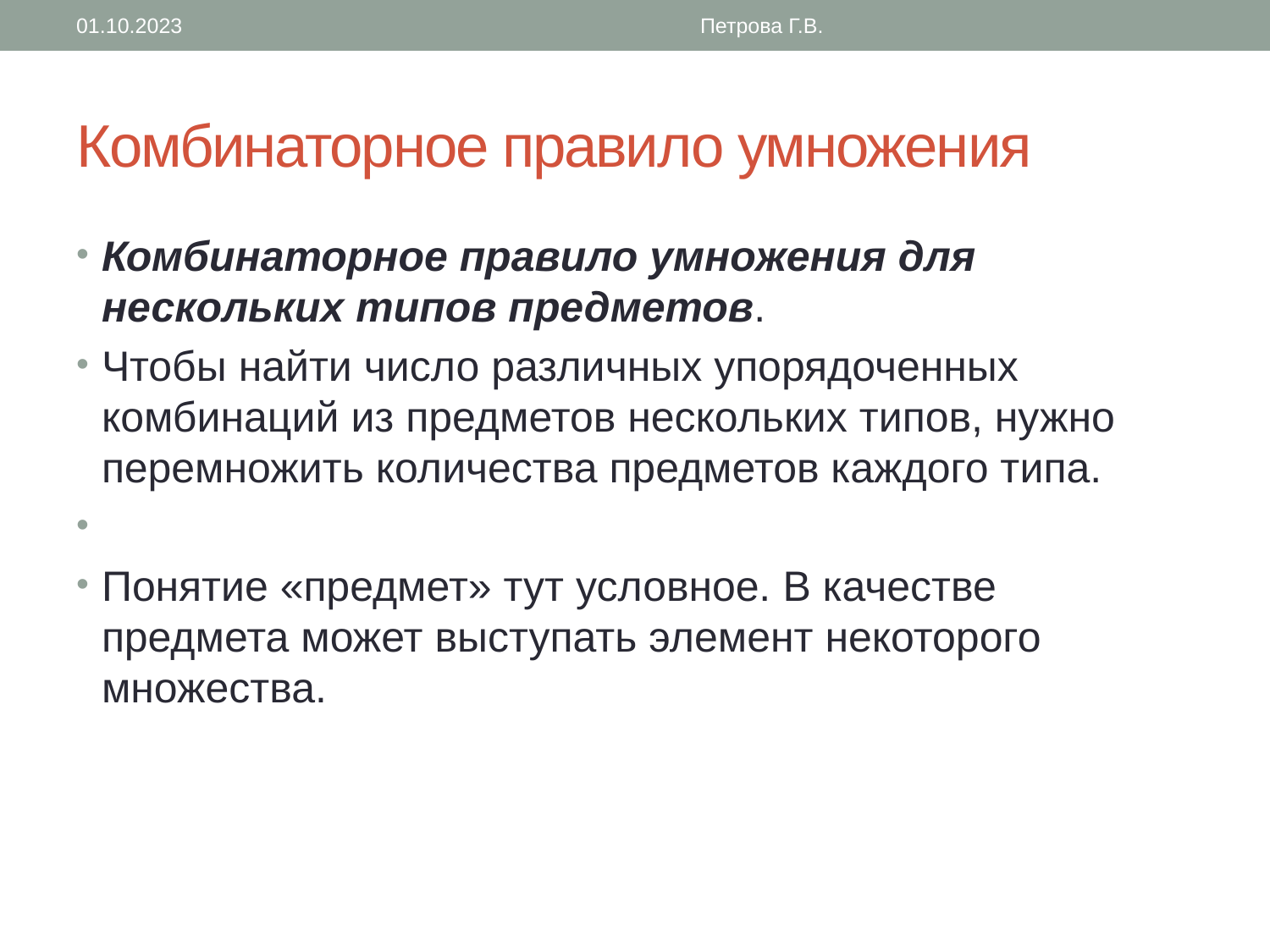

01.10.2023
Петрова Г.В.
# Комбинаторное правило умножения
Комбинаторное правило умножения для нескольких типов предметов.
Чтобы найти число различных упорядоченных комбинаций из предметов нескольких типов, нужно перемножить количества предметов каждого типа.

Понятие «предмет» тут условное. В качестве предмета может выступать элемент некоторого множества.